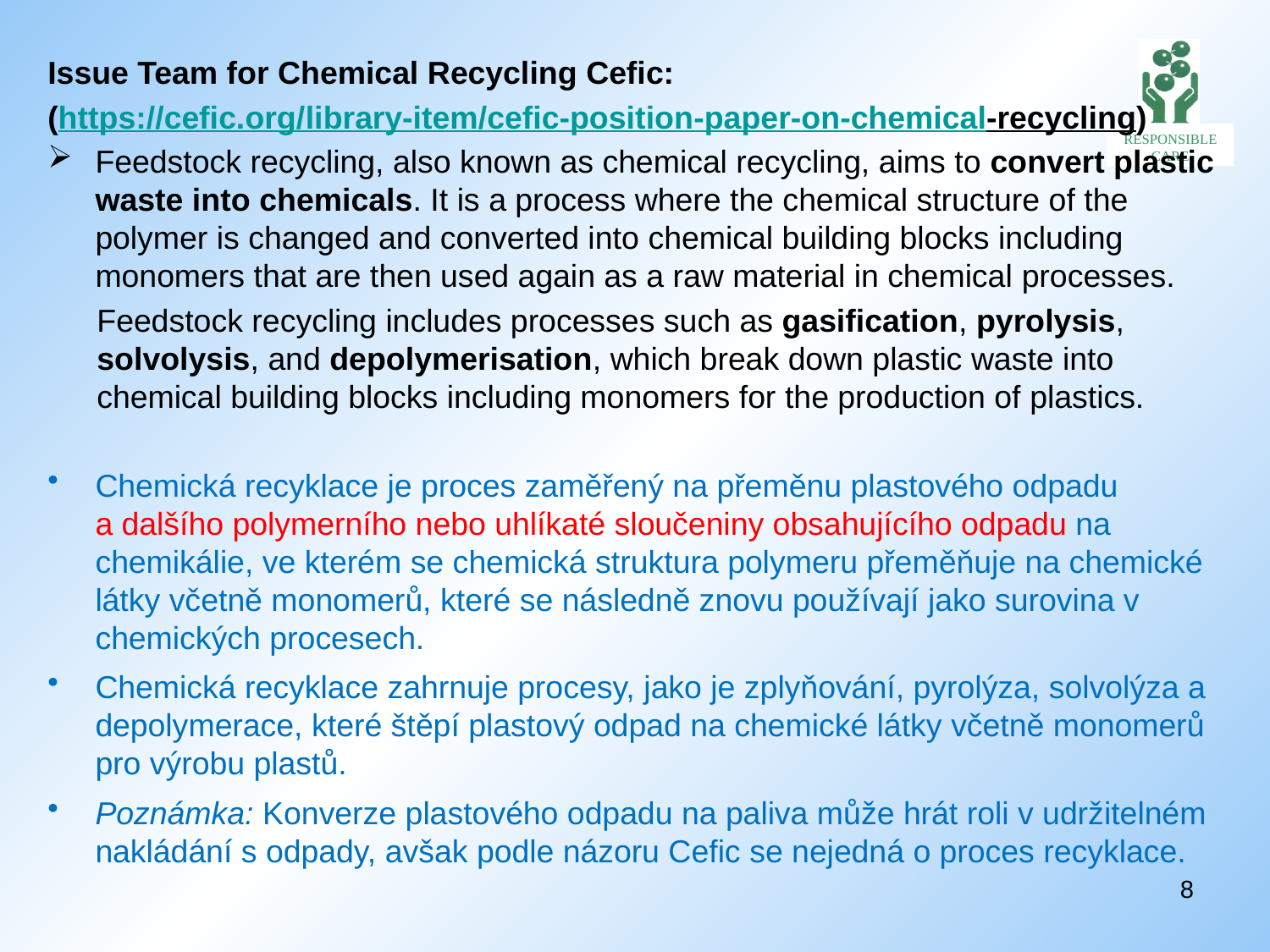

Issue Team for Chemical Recycling Cefic:
(https://cefic.org/library-item/cefic-position-paper-on-chemical-recycling)
Feedstock recycling, also known as chemical recycling, aims to convert plastic waste into chemicals. It is a process where the chemical structure of the polymer is changed and converted into chemical building blocks including monomers that are then used again as a raw material in chemical processes.
Feedstock recycling includes processes such as gasification, pyrolysis, solvolysis, and depolymerisation, which break down plastic waste into chemical building blocks including monomers for the production of plastics.

Chemická recyklace je proces zaměřený na přeměnu plastového odpadu
a dalšího polymerního nebo uhlíkaté sloučeniny obsahujícího odpadu na chemikálie, ve kterém se chemická struktura polymeru přeměňuje na chemické látky včetně monomerů, které se následně znovu používají jako surovina v chemických procesech.
Chemická recyklace zahrnuje procesy, jako je zplyňování, pyrolýza, solvolýza a depolymerace, které štěpí plastový odpad na chemické látky včetně monomerů pro výrobu plastů.
Poznámka: Konverze plastového odpadu na paliva může hrát roli v udržitelném nakládání s odpady, avšak podle názoru Cefic se nejedná o proces recyklace.

8